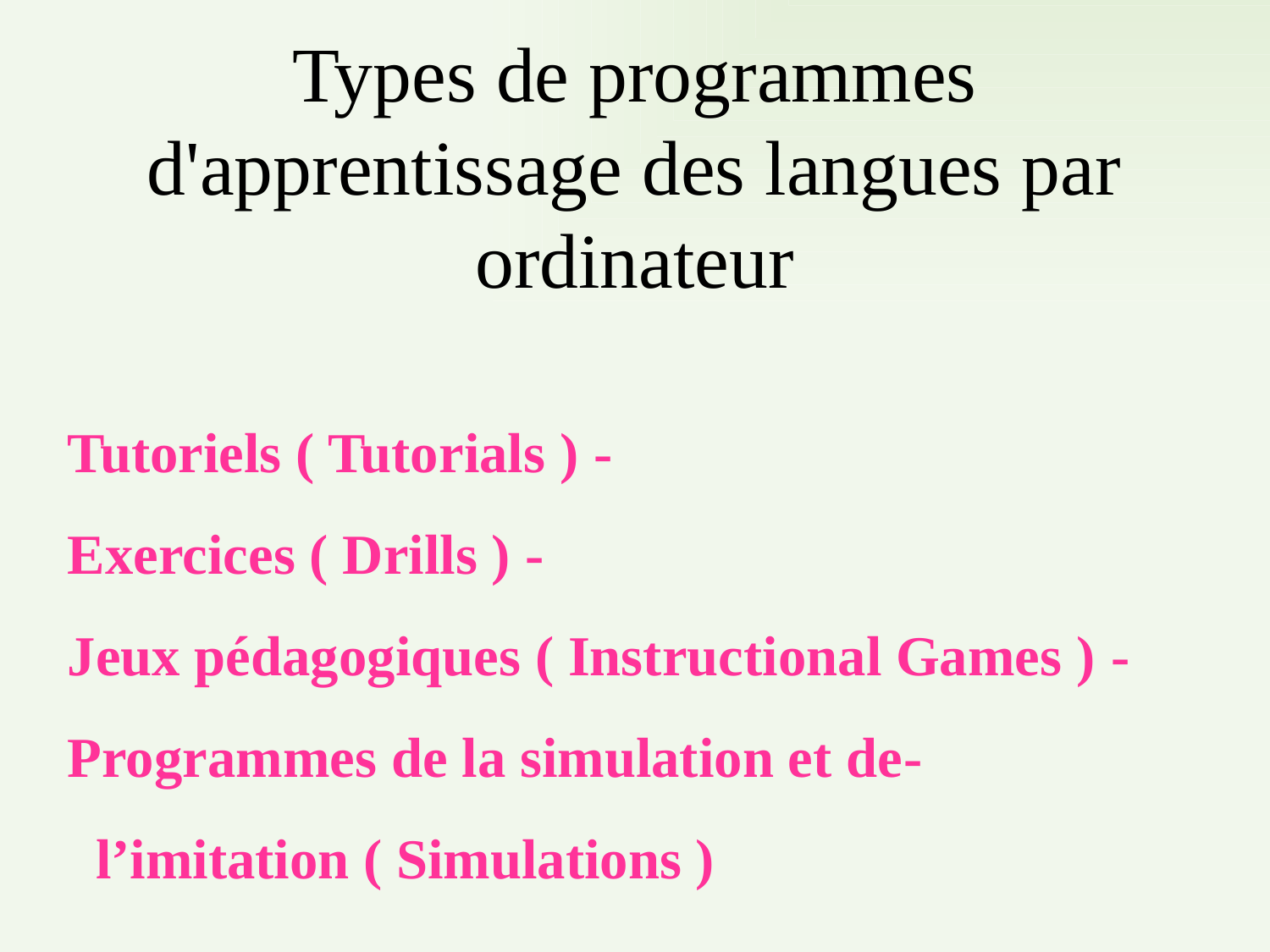

# Types de programmes d'apprentissage des langues par ordinateur
- Tutoriels ( Tutorials )
- Exercices ( Drills )
 - Jeux pédagogiques ( Instructional Games )
-Programmes de la simulation et de l’imitation ( Simulations )